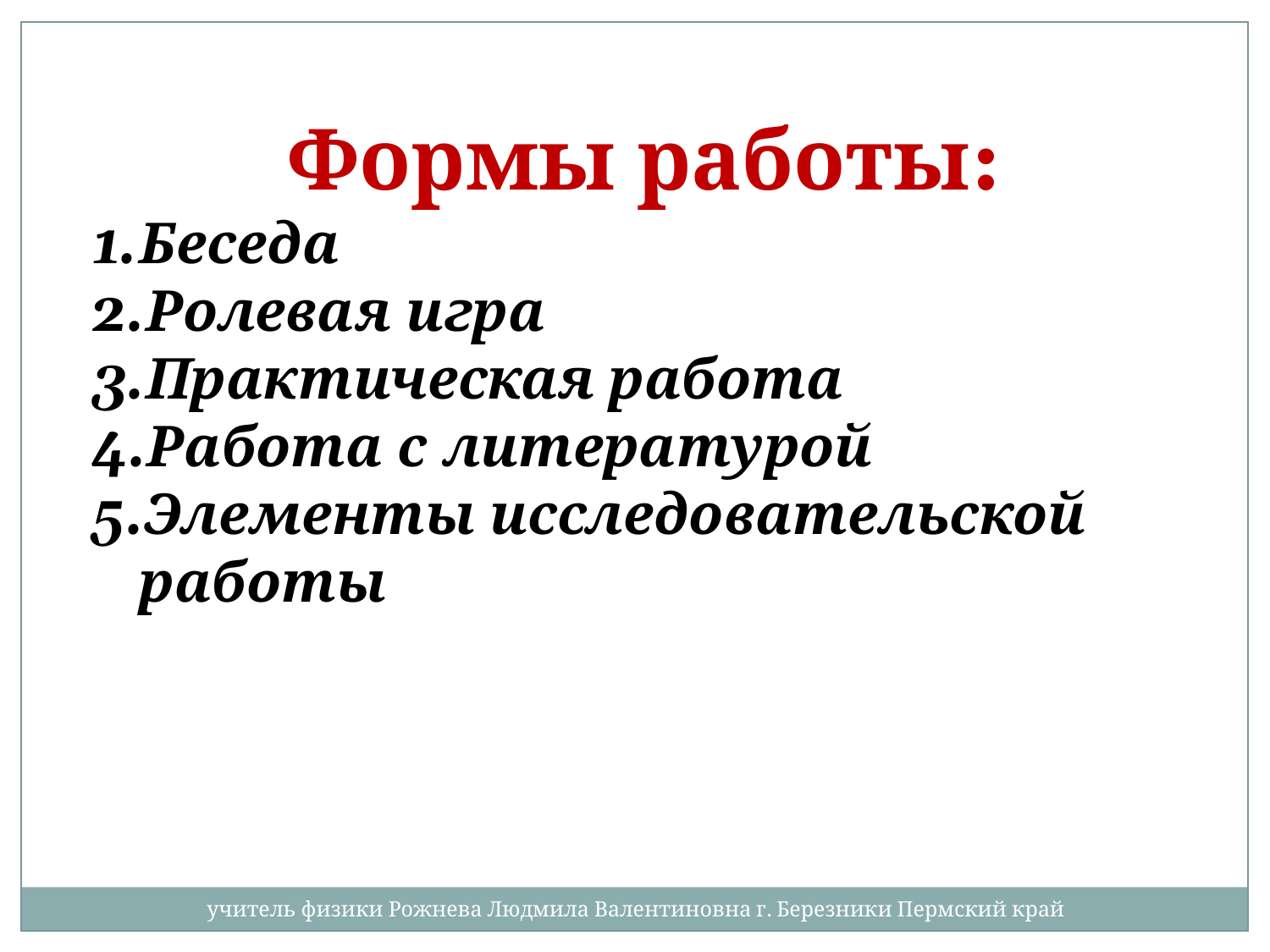

Формы работы:
Беседа
Ролевая игра
Практическая работа
Работа с литературой
Элементы исследовательской работы
учитель физики Рожнева Людмила Валентиновна г. Березники Пермский край